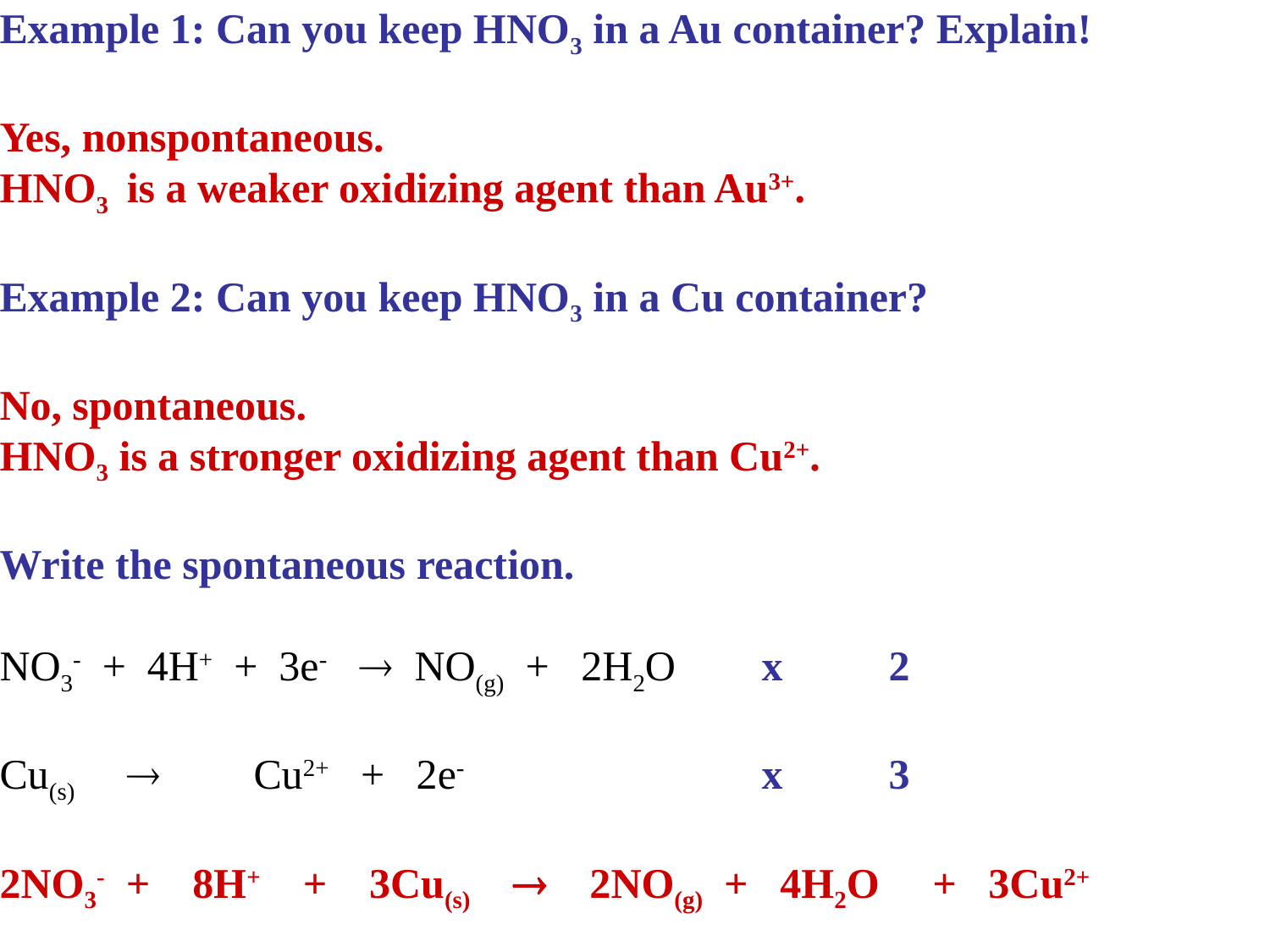

Example 1: Can you keep HNO3 in a Au container? Explain!

Yes, nonspontaneous.
HNO3   is a weaker oxidizing agent than Au3+.

Example 2: Can you keep HNO3 in a Cu container?

No, spontaneous.
HNO3 is a stronger oxidizing agent than Cu2+.

Write the spontaneous reaction.

NO3-  +  4H+  +  3e-   →  NO(g)  +   2H2O	x	2

Cu(s)	→	Cu2+   +   2e-			x	3

2NO3-  +    8H+    +    3Cu(s)    →    2NO(g)  +   4H2O     +   3Cu2+